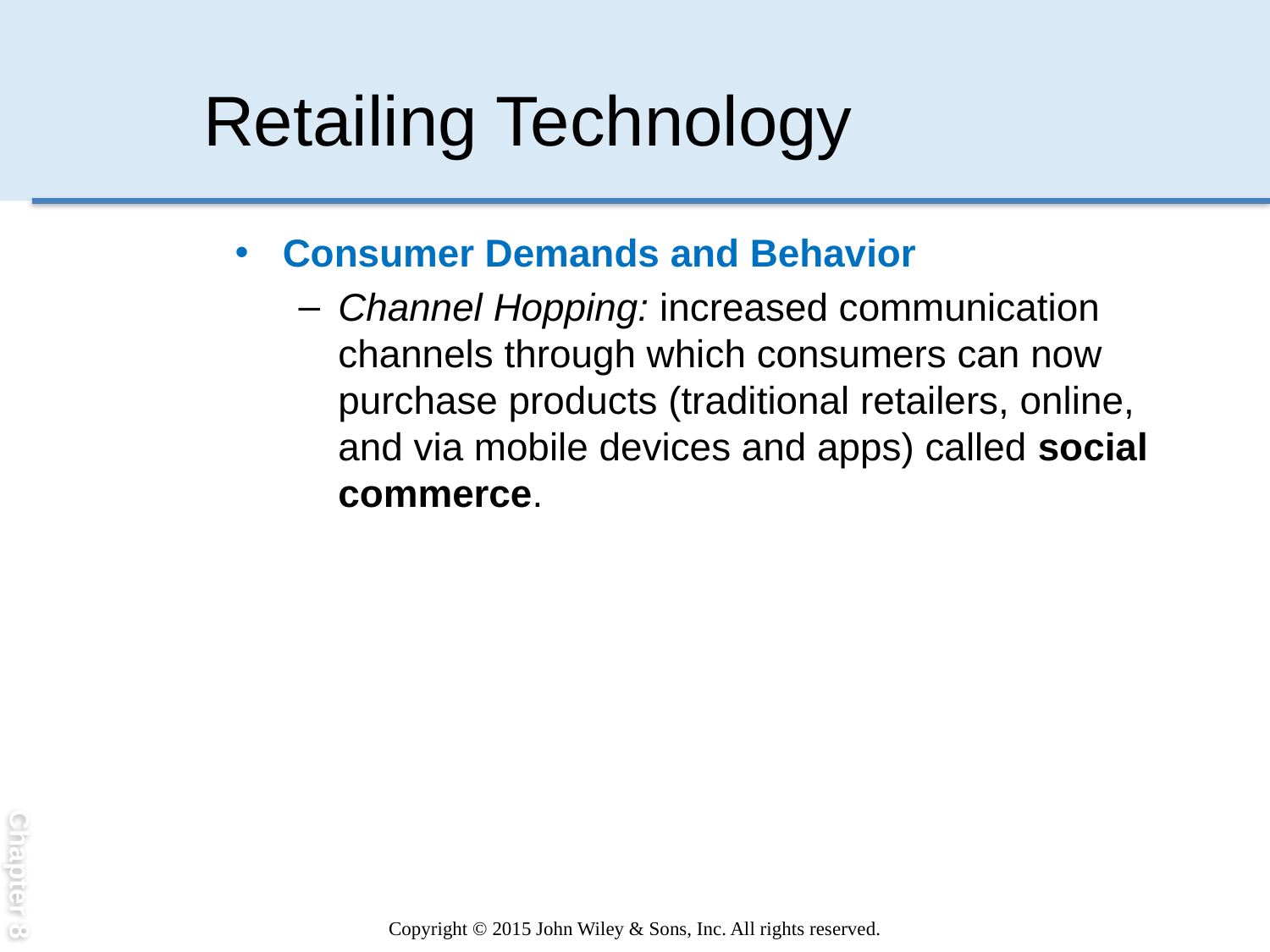

Chapter 8
# Retailing Technology
Consumer Demands and Behavior
Channel Hopping: increased communication channels through which consumers can now purchase products (traditional retailers, online, and via mobile devices and apps) called social commerce.